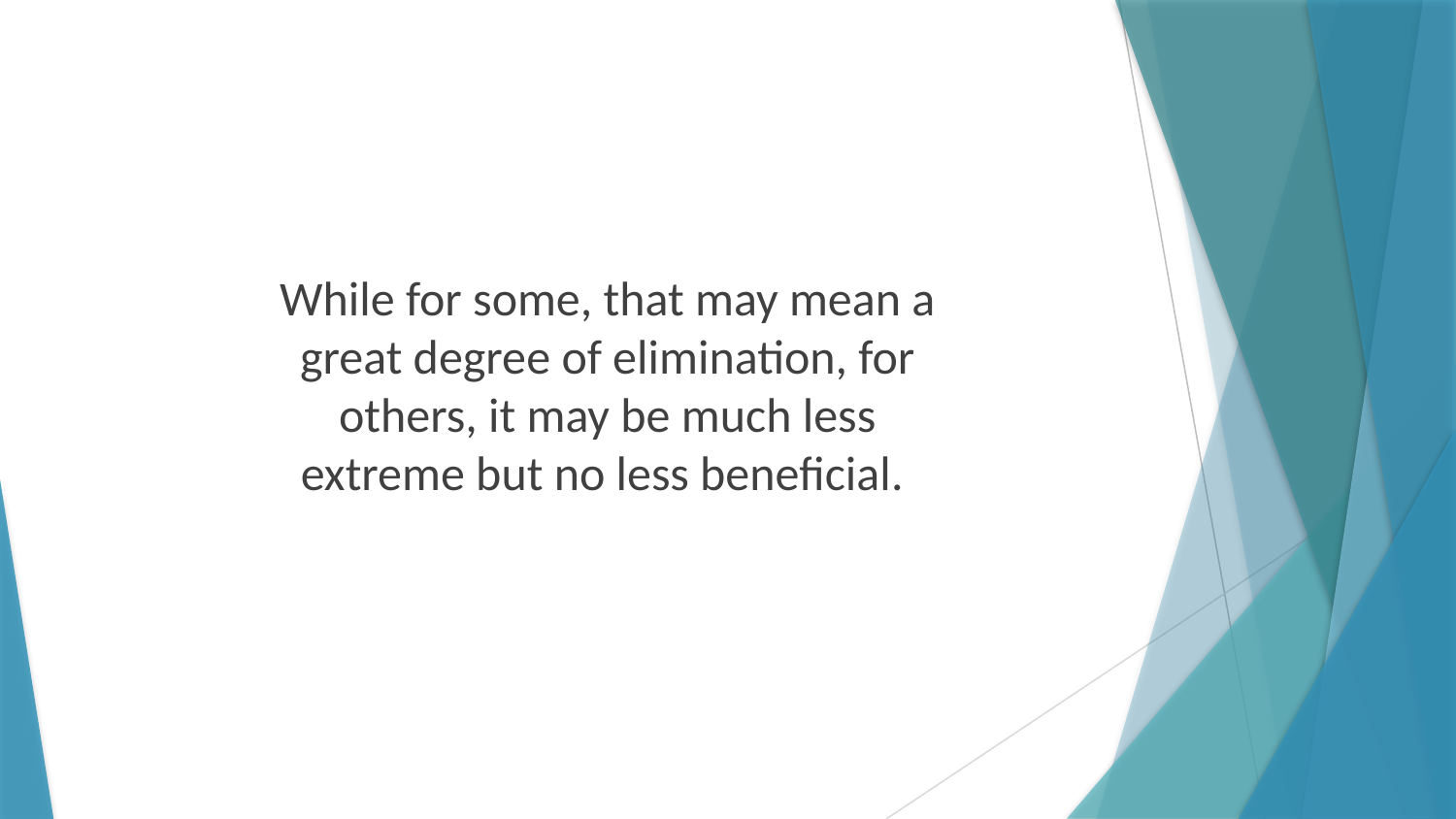

While for some, that may mean a great degree of elimination, for others, it may be much less extreme but no less beneficial.